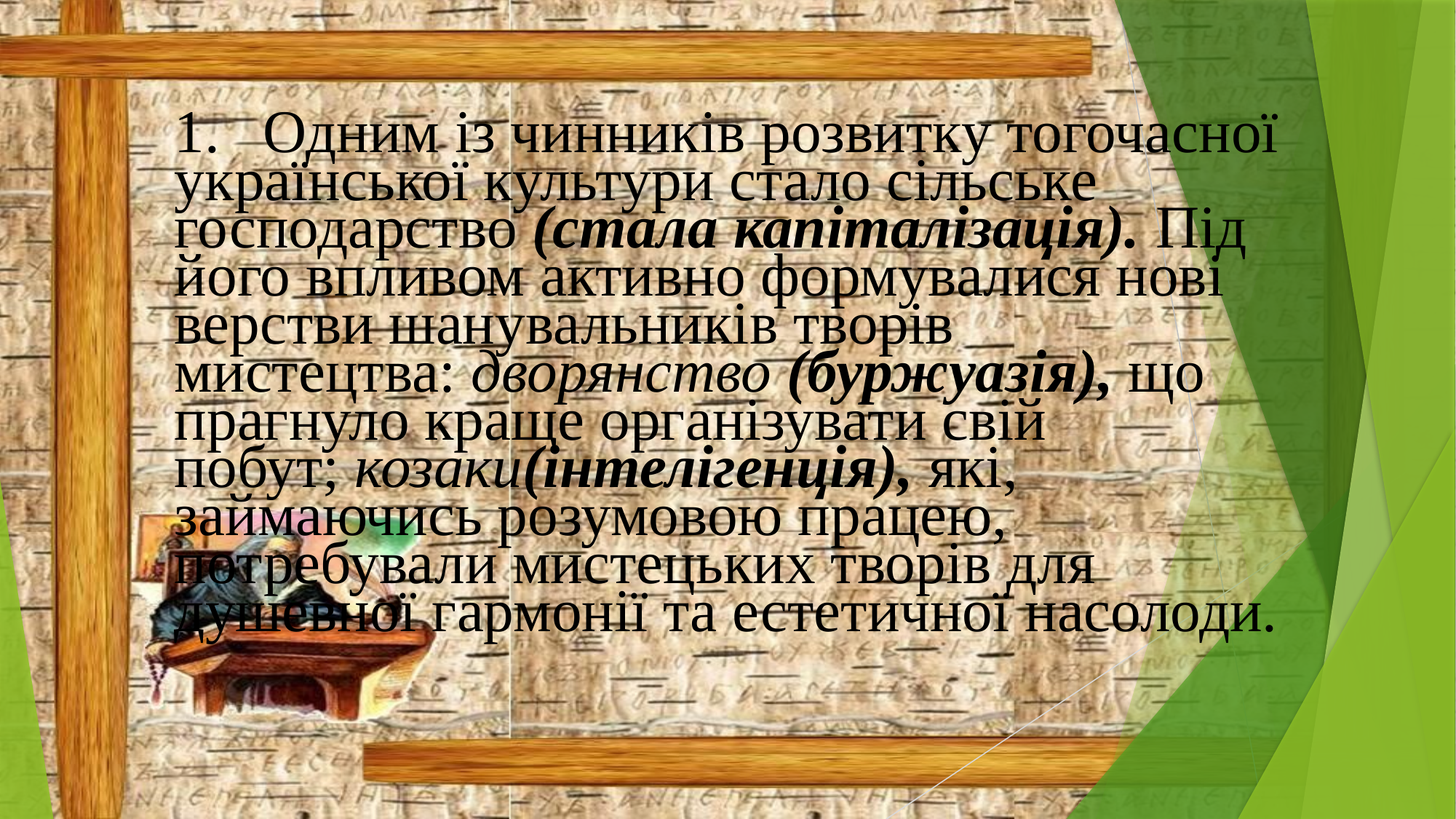

Одним із чинників розвитку тогочасної

української культури стало сільське

господарство (стала капіталізація). Під

його впливом активно формувалися нові

верстви шанувальників творів

мистецтва: дворянство (буржуазія), що

прагнуло краще організувати свій

побут; козаки(інтелігенція), які,

займаючись розумовою працею,

потребували мистецьких творів для

душевної гармонії та естетичної насолоди.